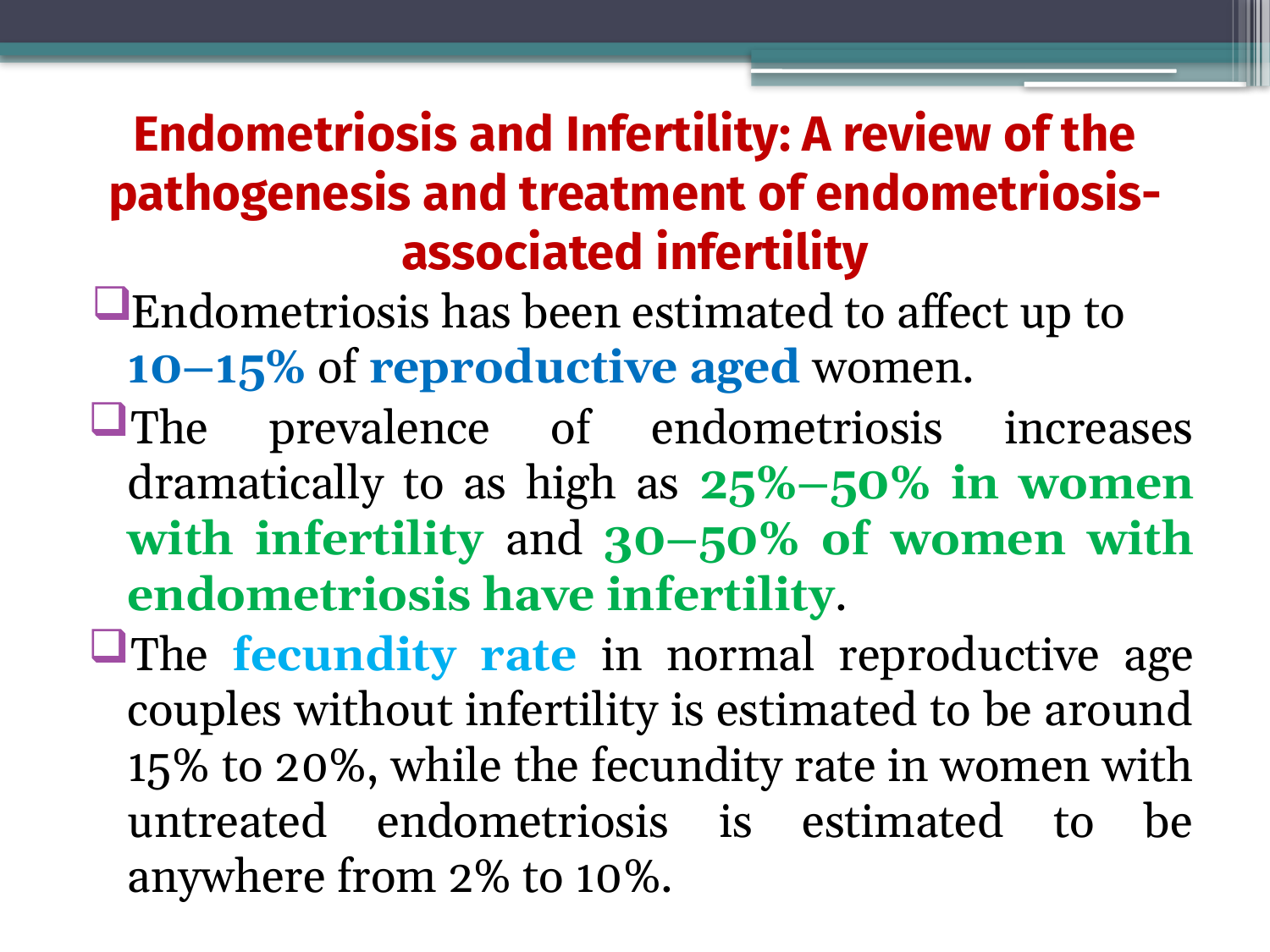

# Endometriosis and Infertility: A review of the pathogenesis and treatment of endometriosis-associated infertility
Endometriosis has been estimated to affect up to 10–15% of reproductive aged women.
The prevalence of endometriosis increases dramatically to as high as 25%–50% in women with infertility and 30–50% of women with endometriosis have infertility.
The fecundity rate in normal reproductive age couples without infertility is estimated to be around 15% to 20%, while the fecundity rate in women with untreated endometriosis is estimated to be anywhere from 2% to 10%.